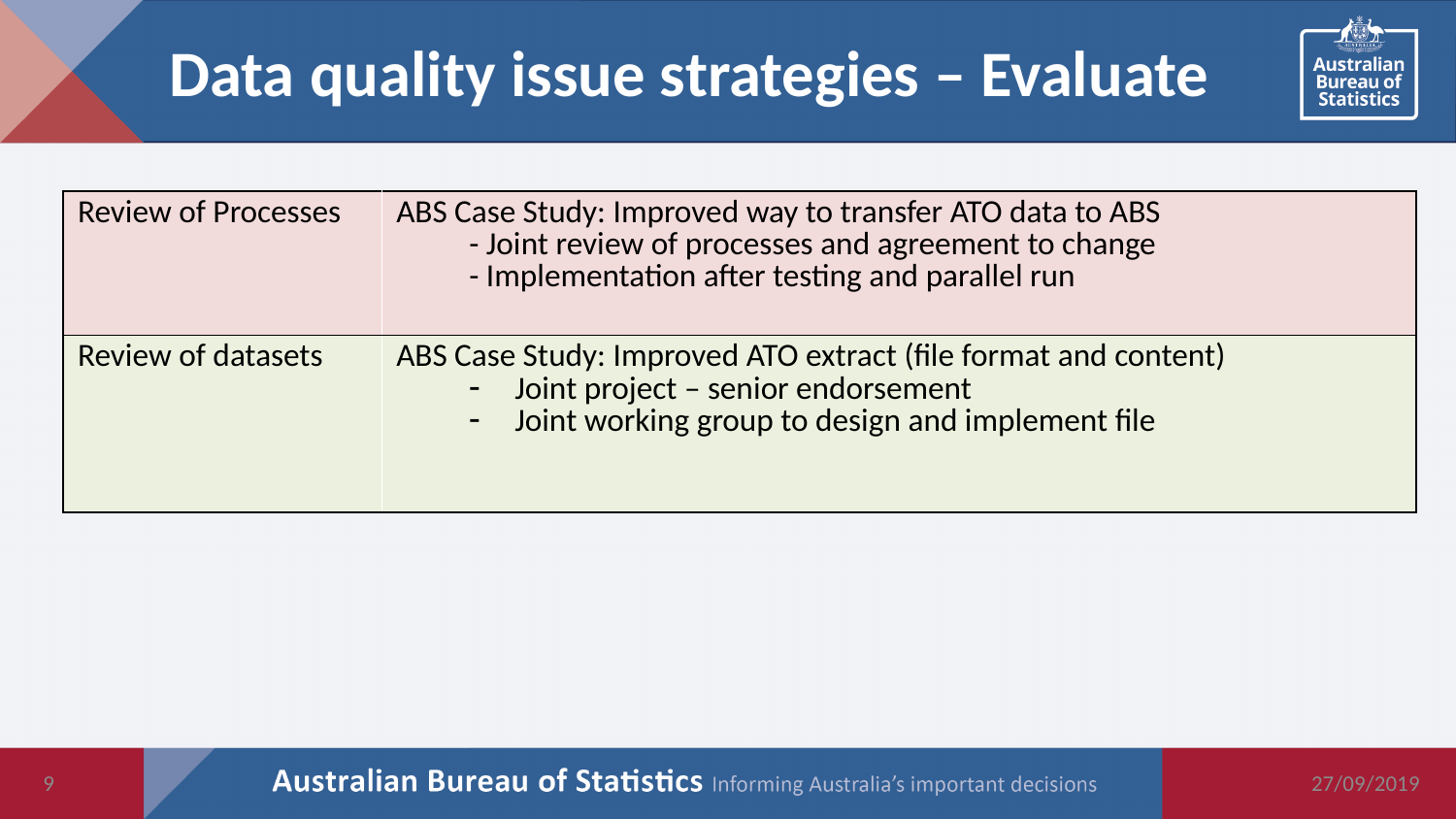

# Data quality issue strategies – Evaluate
| Review of Processes | ABS Case Study: Improved way to transfer ATO data to ABS - Joint review of processes and agreement to change - Implementation after testing and parallel run |
| --- | --- |
| Review of datasets | ABS Case Study: Improved ATO extract (file format and content) Joint project – senior endorsement Joint working group to design and implement file |

9
27/09/2019